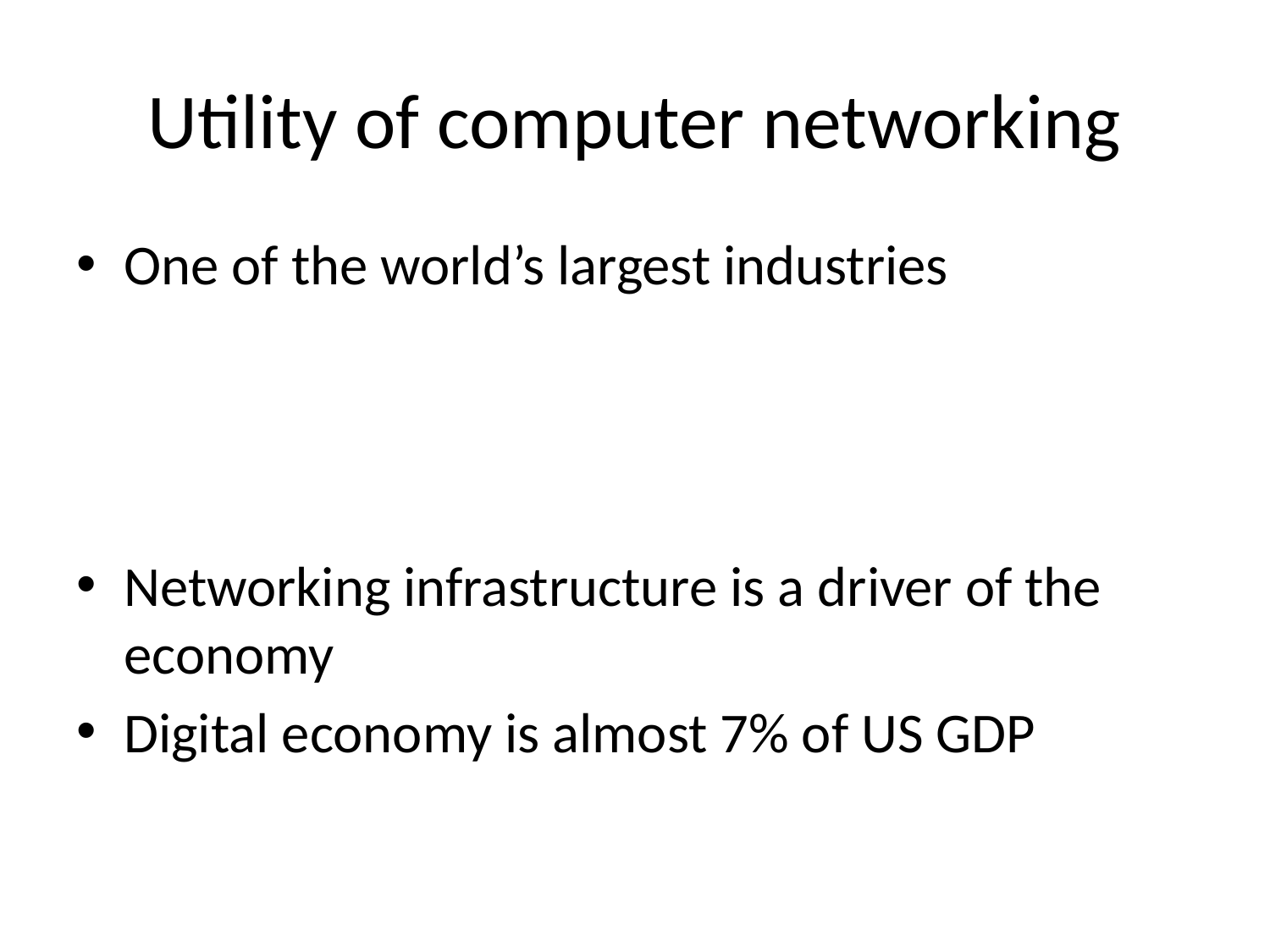

# Utility of computer networking
One of the world’s largest industries

Networking infrastructure is a driver of the economy
Digital economy is almost 7% of US GDP